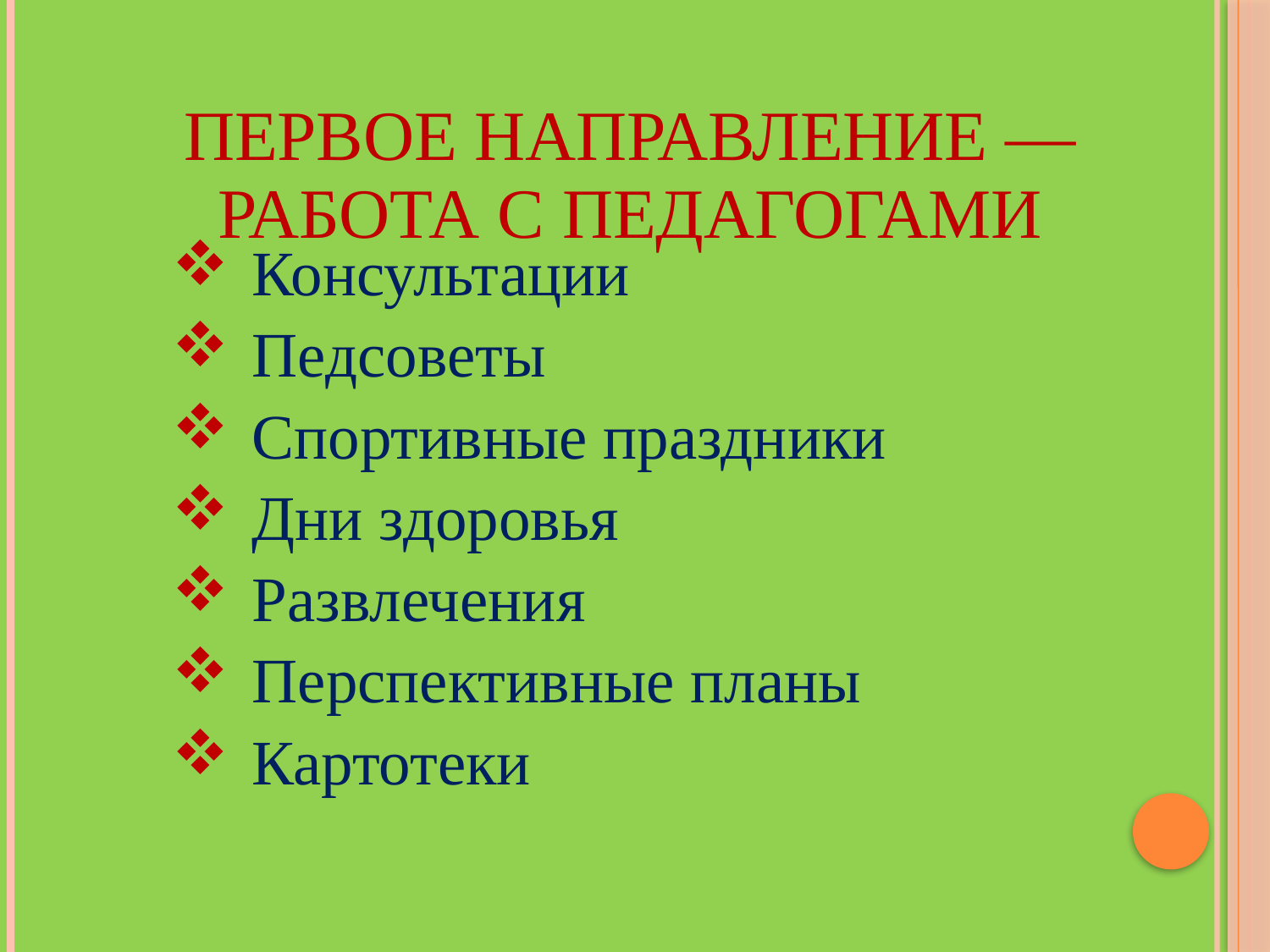

# Первое направление — работа с педагогами
Консультации
Педсоветы
Спортивные праздники
Дни здоровья
Развлечения
Перспективные планы
Картотеки